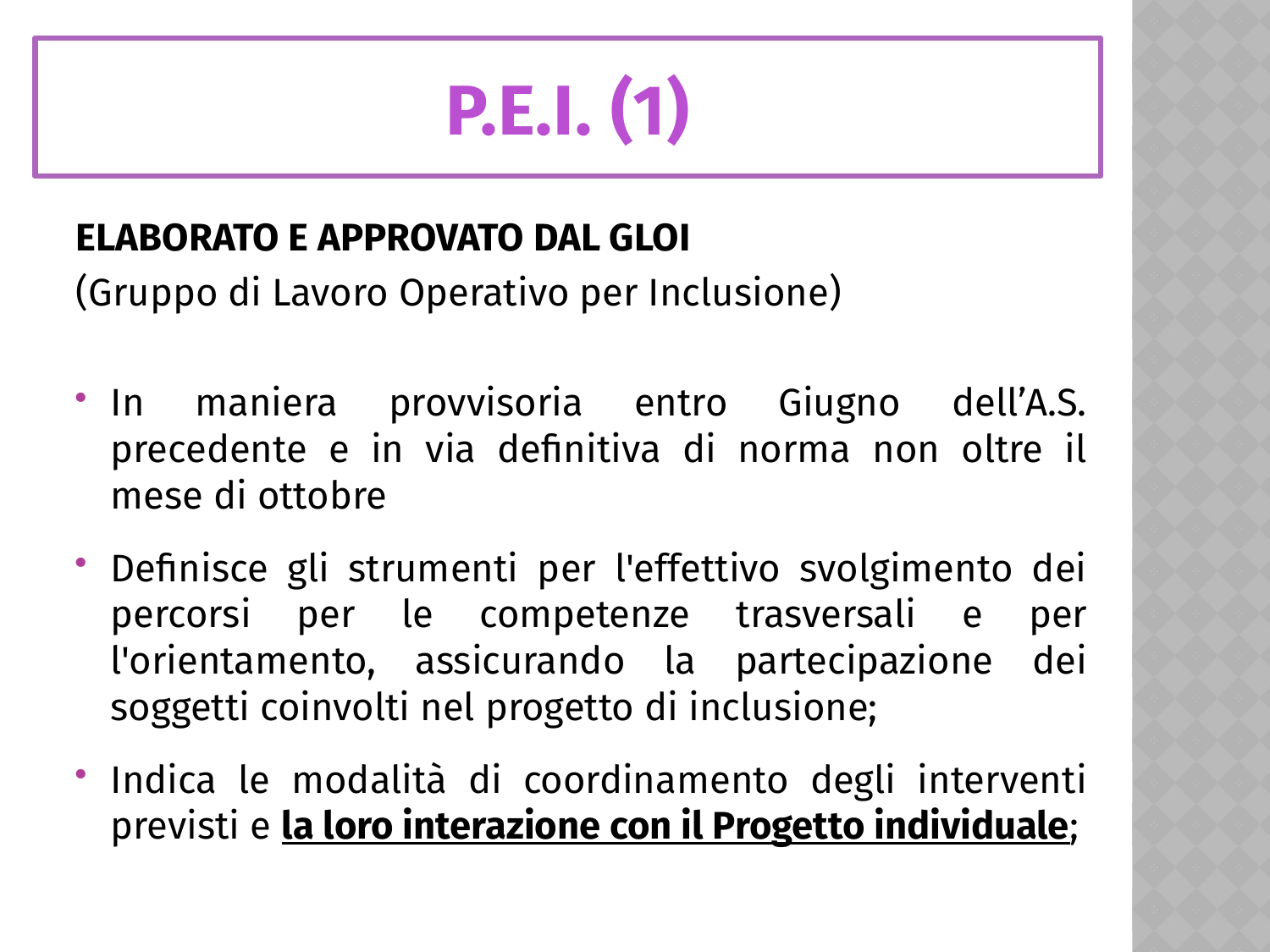

P.E.I. (1)
ELABORATO E APPROVATO DAL GLOI
(Gruppo di Lavoro Operativo per Inclusione)

In maniera provvisoria entro Giugno dell’A.S. precedente e in via definitiva di norma non oltre il mese di ottobre
Definisce gli strumenti per l'effettivo svolgimento dei percorsi per le competenze trasversali e per l'orientamento, assicurando la partecipazione dei soggetti coinvolti nel progetto di inclusione;
Indica le modalità di coordinamento degli interventi previsti e la loro interazione con il Progetto individuale;